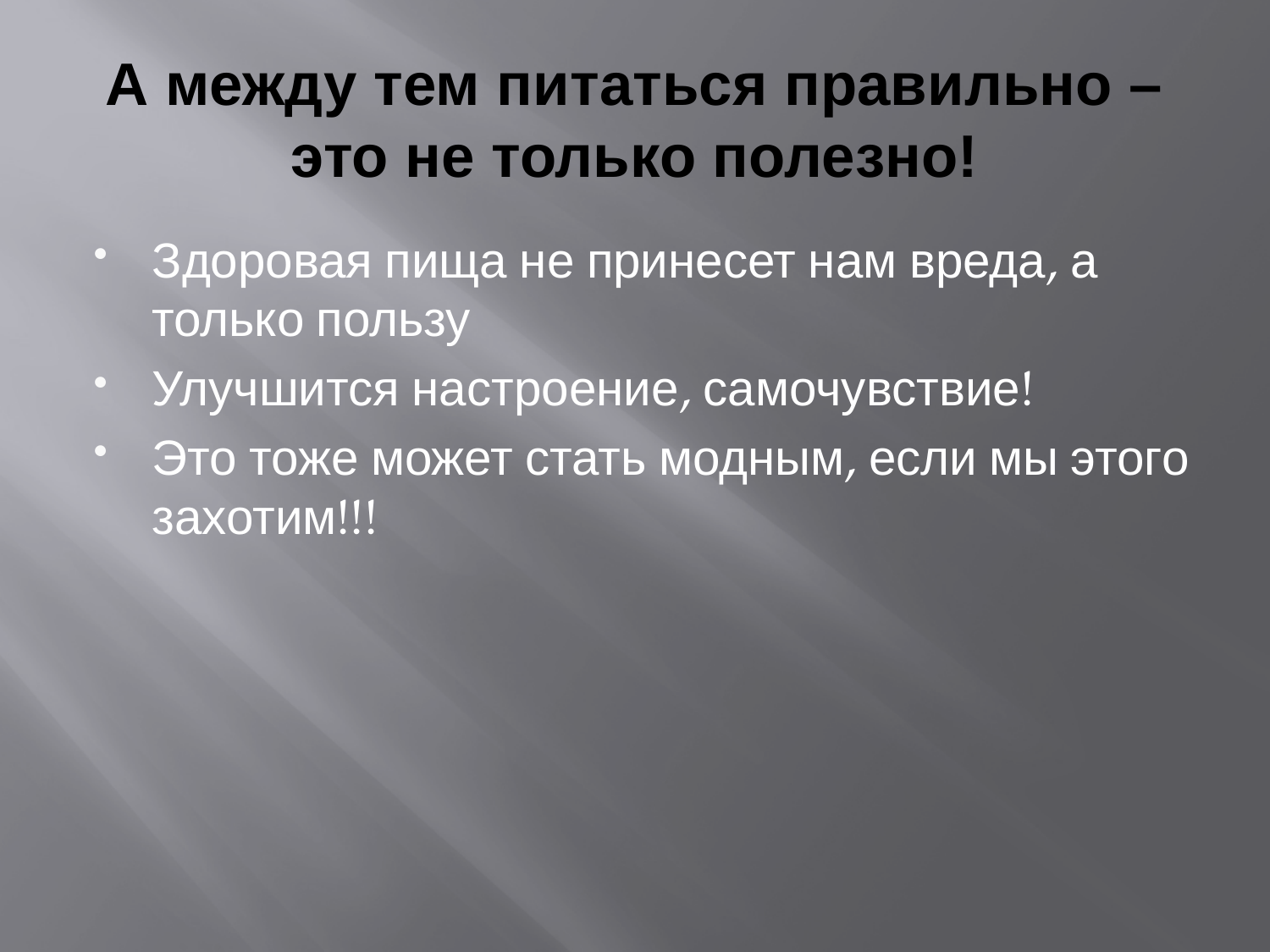

# А между тем питаться правильно – это не только полезно!
Здоровая пища не принесет нам вреда, а только пользу
Улучшится настроение, самочувствие!
Это тоже может стать модным, если мы этого захотим!!!